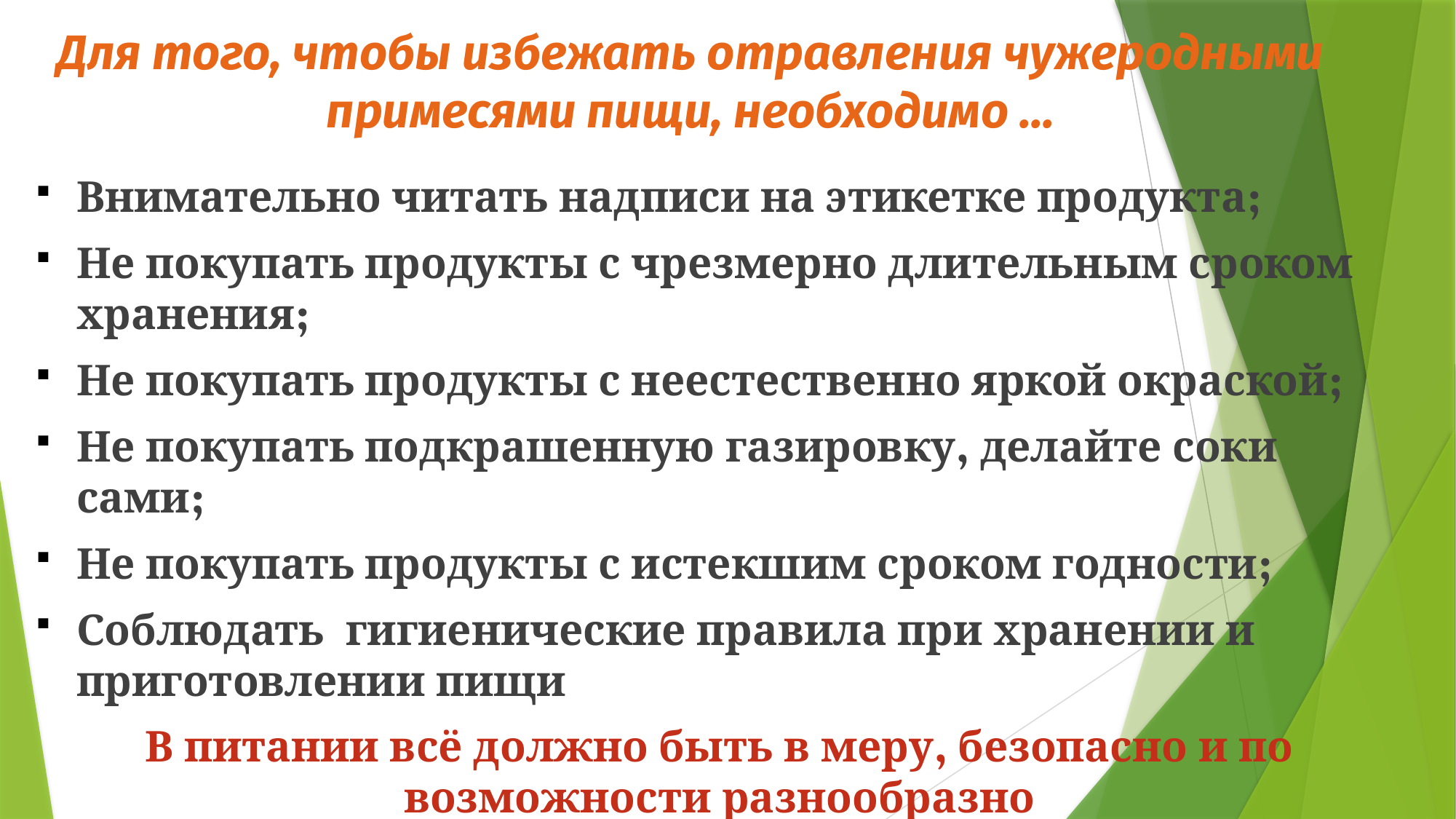

# Для того, чтобы избежать отравления чужеродными примесями пищи, необходимо ...
Внимательно читать надписи на этикетке продукта;
Не покупать продукты с чрезмерно длительным сроком хранения;
Не покупать продукты с неестественно яркой окраской;
Не покупать подкрашенную газировку, делайте соки сами;
Не покупать продукты с истекшим сроком годности;
Соблюдать  гигиенические правила при хранении и приготовлении пищи
В питании всё должно быть в меру, безопасно и по возможности разнообразно